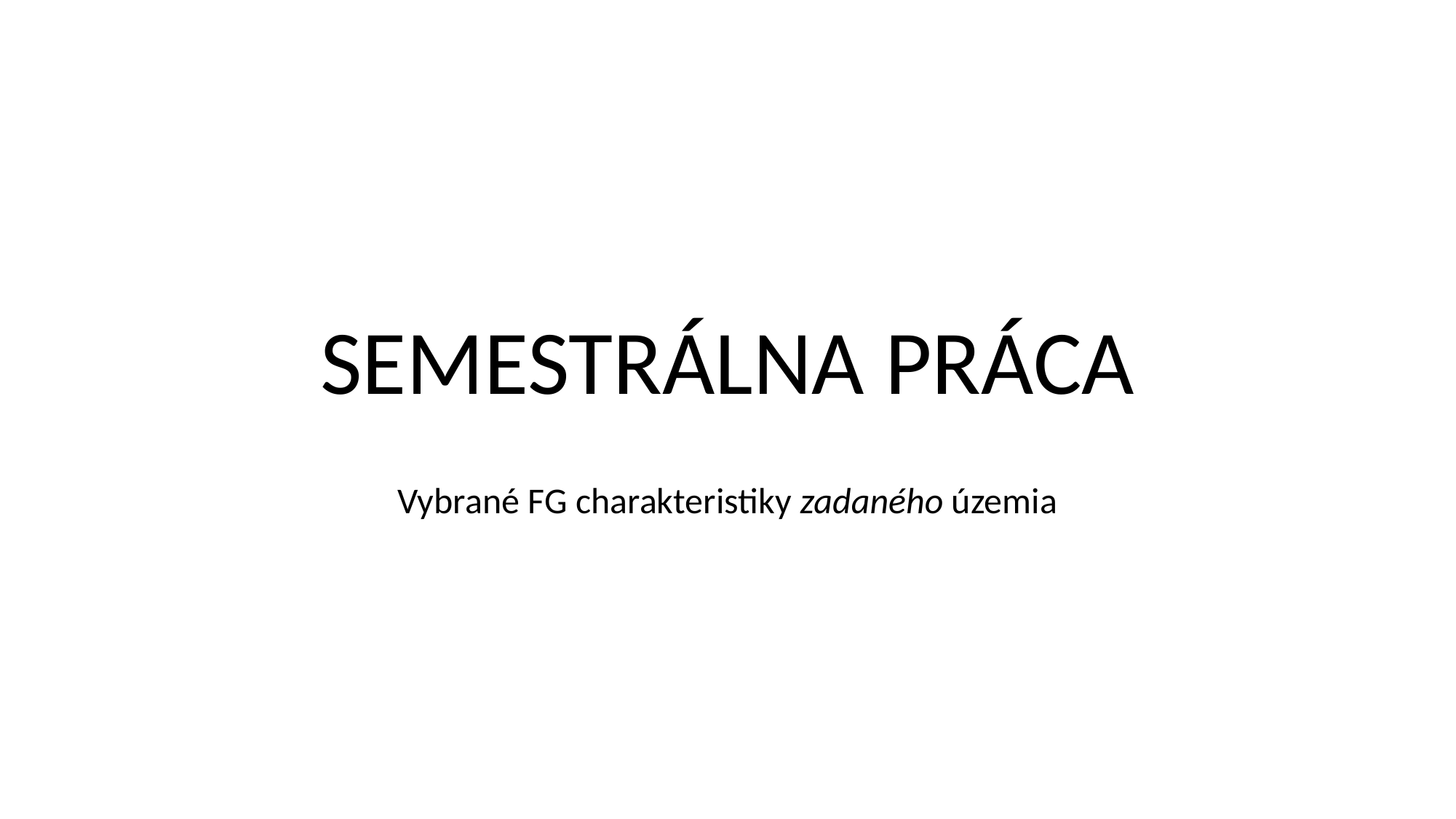

# SEMESTRÁLNA PRÁCA
Vybrané FG charakteristiky zadaného územia